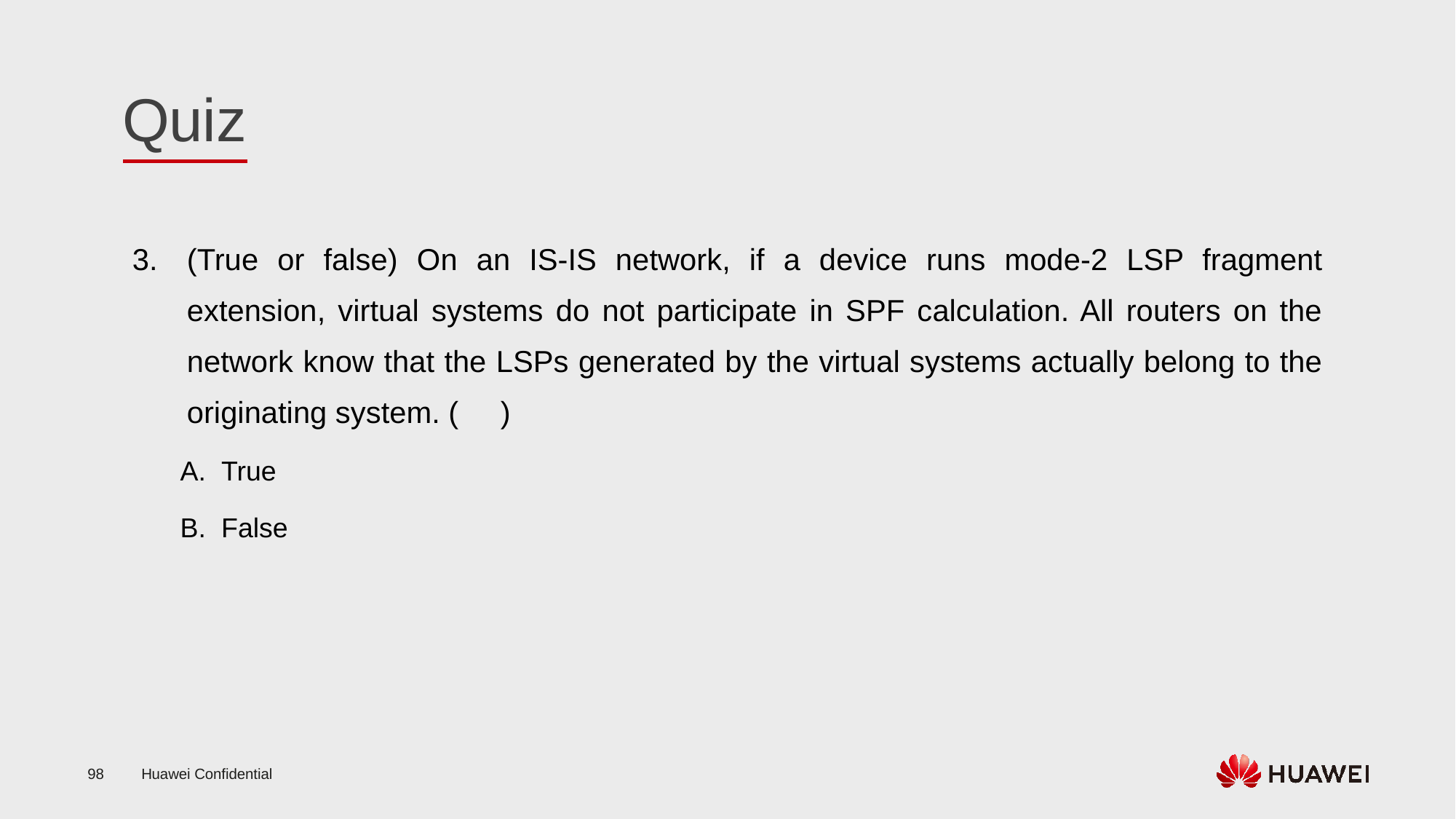

(True or false) On an IS-IS network, if a device runs mode-2 LSP fragment extension, virtual systems do not participate in SPF calculation. All routers on the network know that the LSPs generated by the virtual systems actually belong to the originating system. (     )
True
False